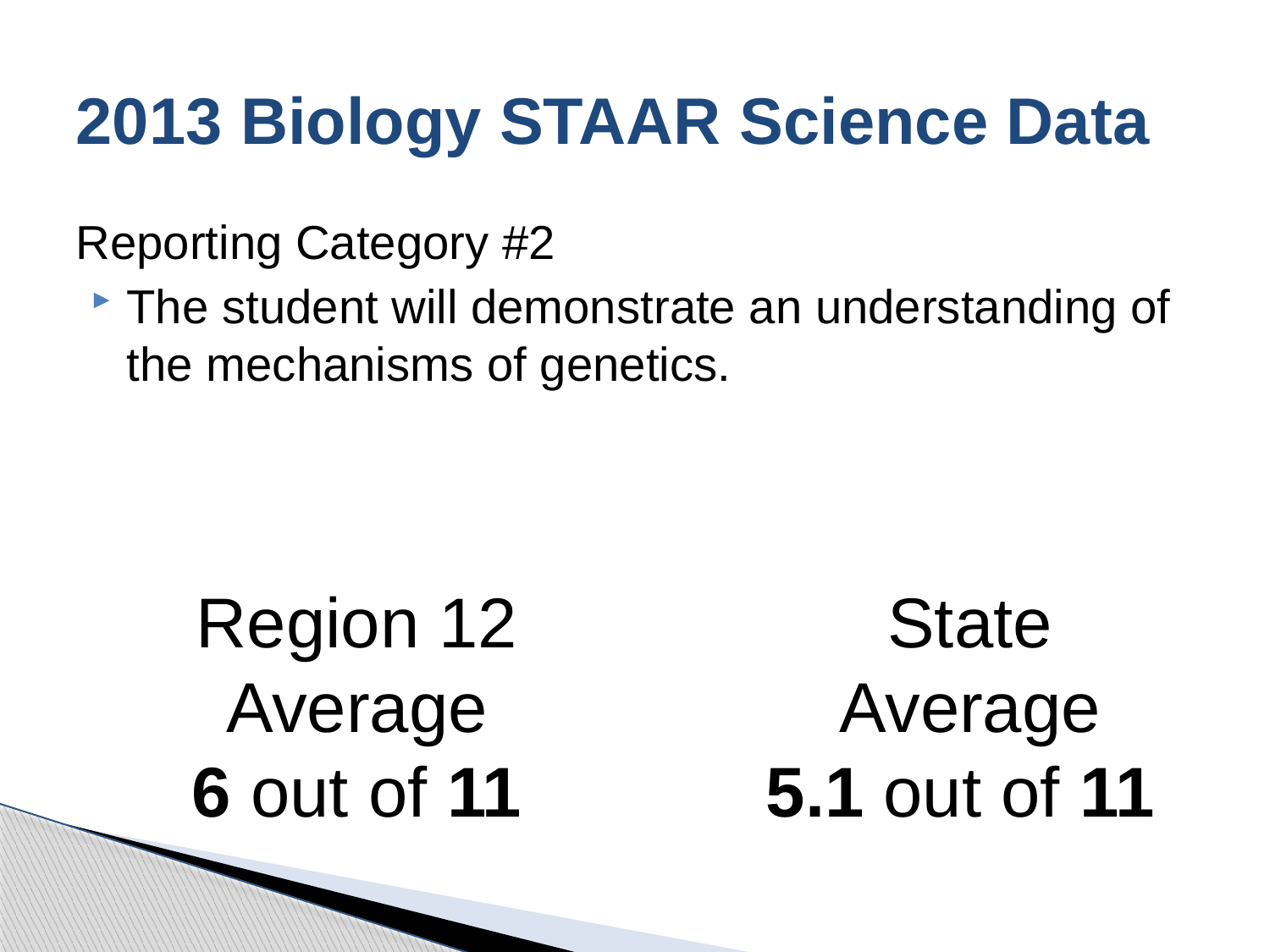

# 2013 Biology STAAR Science Data
Reporting Category #2
The student will demonstrate an understanding of the mechanisms of genetics.
Region 12 Average
6 out of 11
State Average
5.1 out of 11